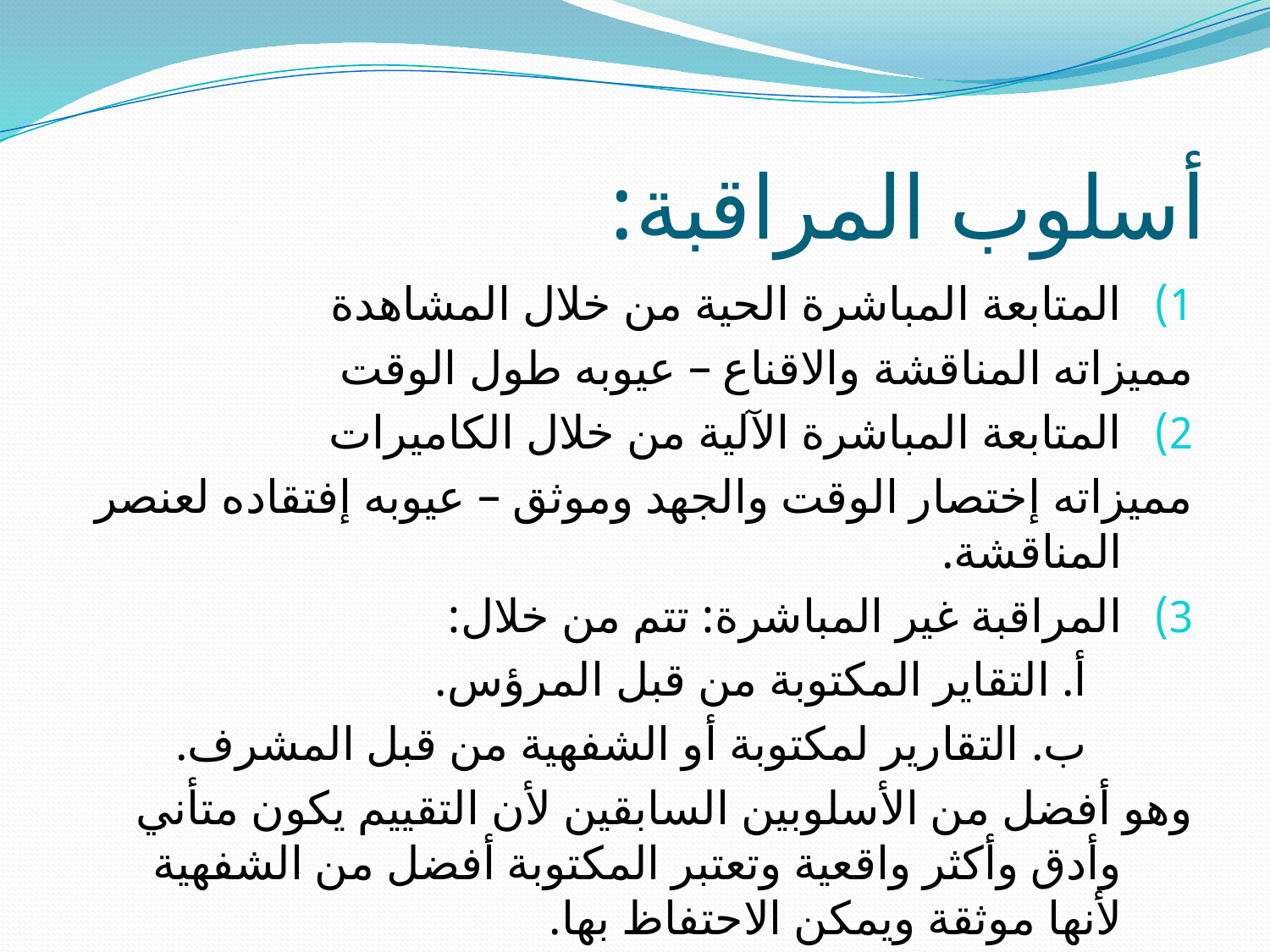

# أسلوب المراقبة:
المتابعة المباشرة الحية من خلال المشاهدة
مميزاته المناقشة والاقناع – عيوبه طول الوقت
المتابعة المباشرة الآلية من خلال الكاميرات
مميزاته إختصار الوقت والجهد وموثق – عيوبه إفتقاده لعنصر المناقشة.
المراقبة غير المباشرة: تتم من خلال:
         أ. التقاير المكتوبة من قبل المرؤس.
         ب. التقارير لمكتوبة أو الشفهية من قبل المشرف.
وهو أفضل من الأسلوبين السابقين لأن التقييم يكون متأني وأدق وأكثر واقعية وتعتبر المكتوبة أفضل من الشفهية لأنها موثقة ويمكن الاحتفاظ بها.